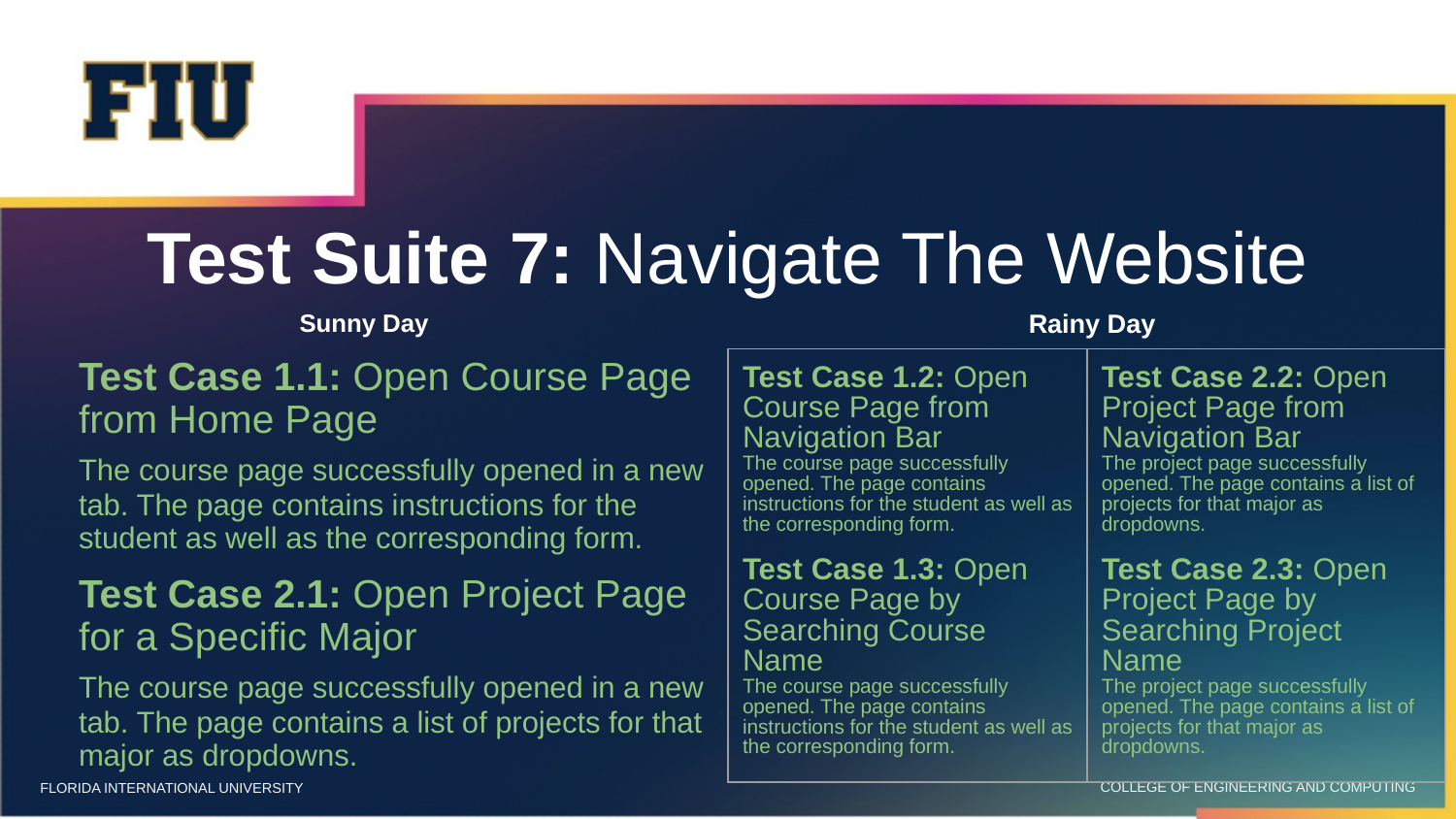

# Test Suite 7: Navigate The Website
Sunny Day
Test Case 1.1: Open Course Page from Home Page
	The course page successfully opened in a new tab. The page contains instructions for the student as well as the corresponding form.
Test Case 2.1: Open Project Page for a Specific Major
	The course page successfully opened in a new tab. The page contains a list of projects for that major as dropdowns.
Rainy Day
| Test Case 1.2: Open Course Page from Navigation Bar The course page successfully opened. The page contains instructions for the student as well as the corresponding form. Test Case 1.3: Open Course Page by Searching Course Name The course page successfully opened. The page contains instructions for the student as well as the corresponding form. | Test Case 2.2: Open Project Page from Navigation Bar The project page successfully opened. The page contains a list of projects for that major as dropdowns. Test Case 2.3: Open Project Page by Searching Project Name The project page successfully opened. The page contains a list of projects for that major as dropdowns. |
| --- | --- |